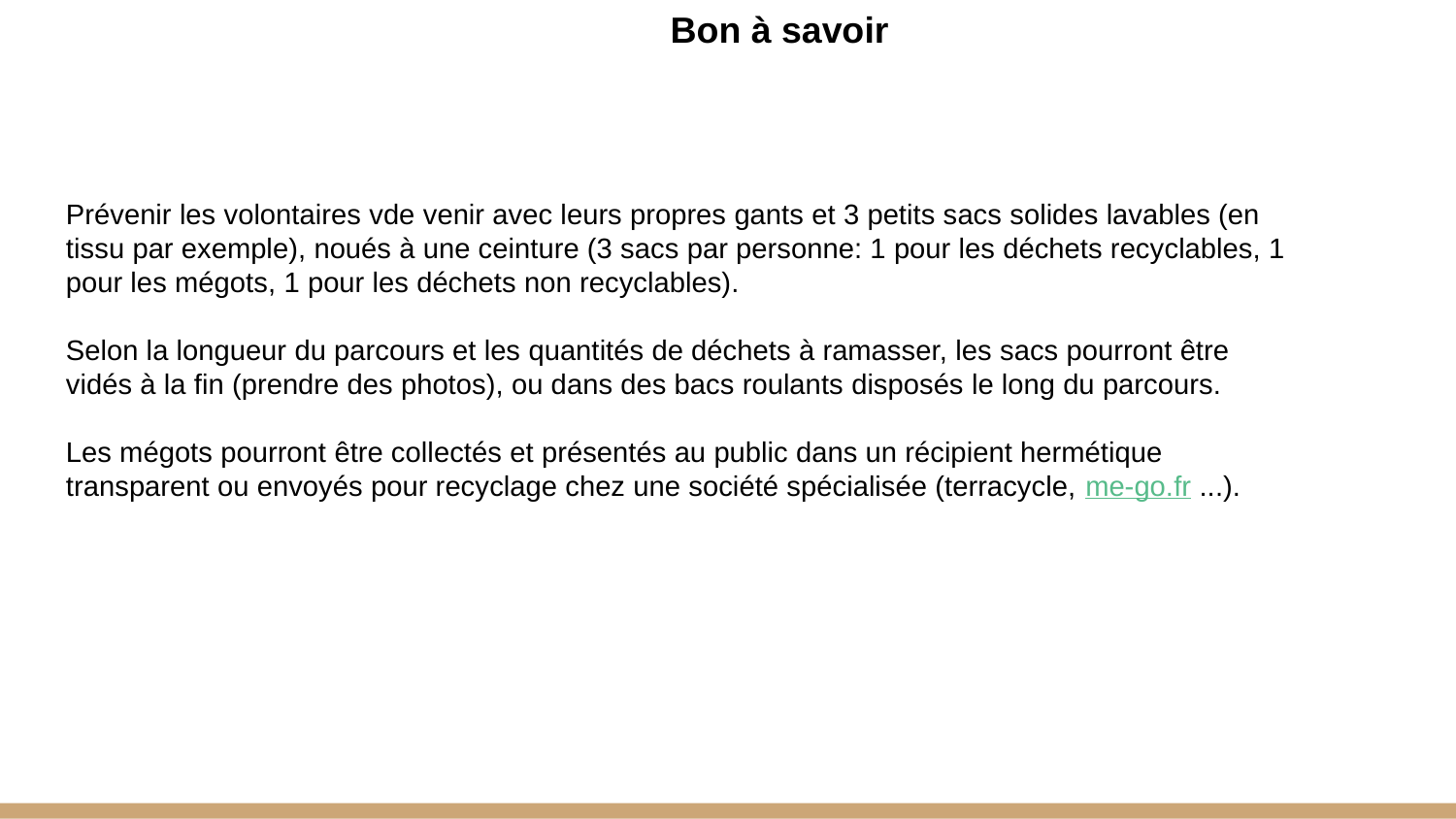

Bon à savoir
Prévenir les volontaires vde venir avec leurs propres gants et 3 petits sacs solides lavables (en tissu par exemple), noués à une ceinture (3 sacs par personne: 1 pour les déchets recyclables, 1 pour les mégots, 1 pour les déchets non recyclables).

Selon la longueur du parcours et les quantités de déchets à ramasser, les sacs pourront être vidés à la fin (prendre des photos), ou dans des bacs roulants disposés le long du parcours.

Les mégots pourront être collectés et présentés au public dans un récipient hermétique transparent ou envoyés pour recyclage chez une société spécialisée (terracycle, me-go.fr ...).